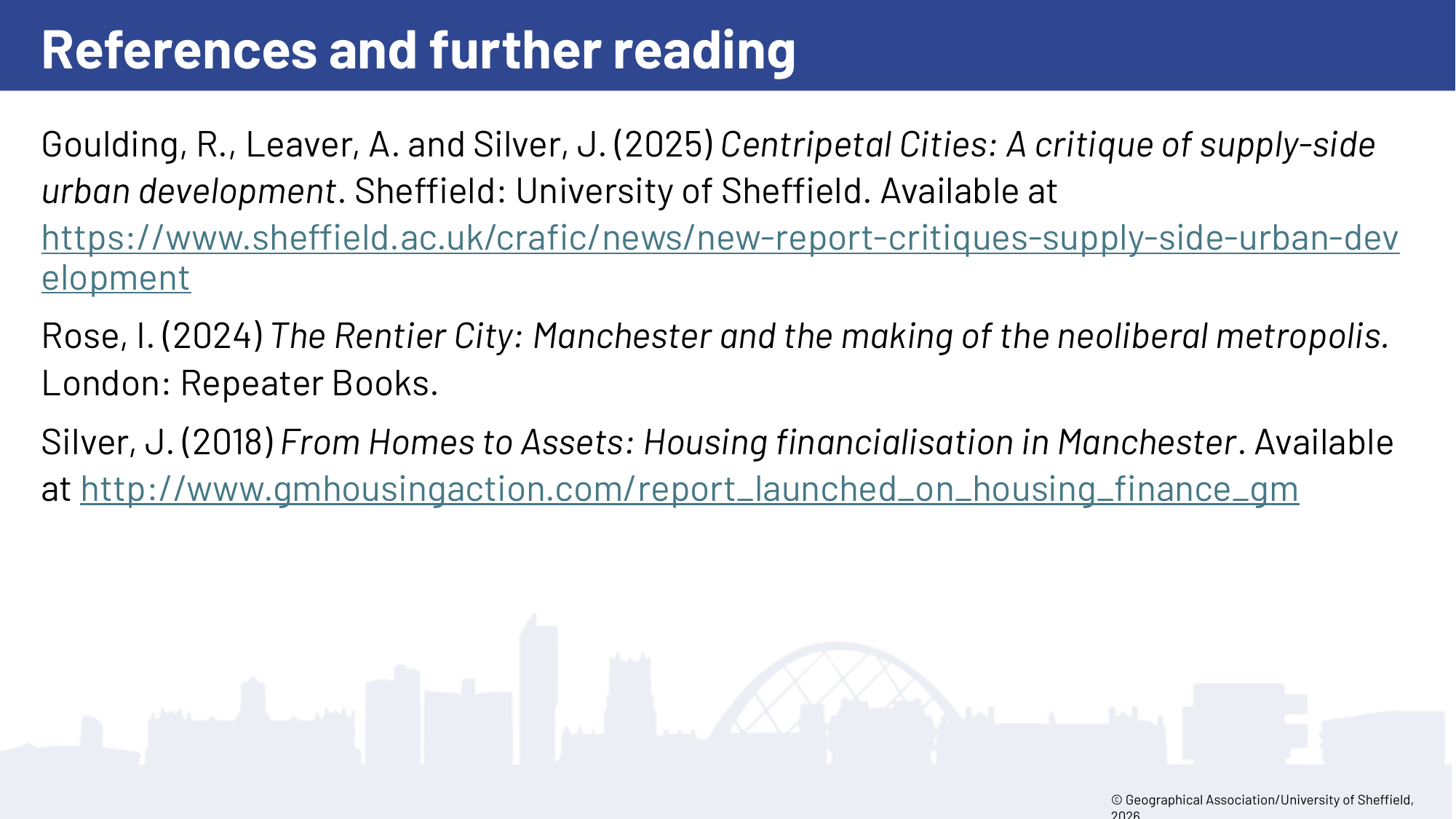

References and further reading
Goulding, R., Leaver, A. and Silver, J. (2025) Centripetal Cities: A critique of supply-side urban development. Sheffield: University of Sheffield. Available at https://www.sheffield.ac.uk/crafic/news/new-report-critiques-supply-side-urban-development
Rose, I. (2024) The Rentier City: Manchester and the making of the neoliberal metropolis. London: Repeater Books.
Silver, J. (2018) From Homes to Assets: Housing financialisation in Manchester. Available at http://www.gmhousingaction.com/report_launched_on_housing_finance_gm